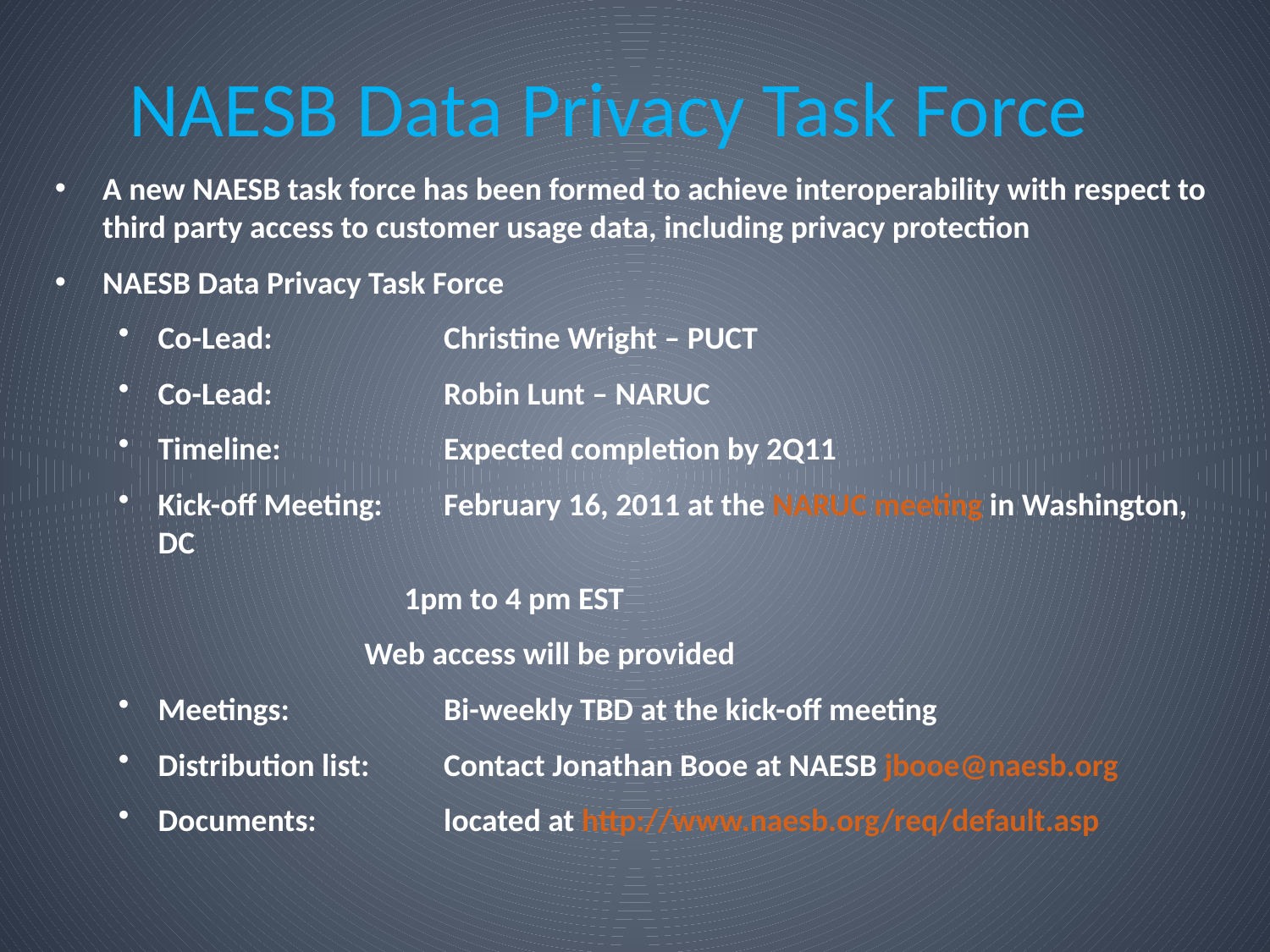

NAESB Data Privacy Task Force
A new NAESB task force has been formed to achieve interoperability with respect to third party access to customer usage data, including privacy protection
NAESB Data Privacy Task Force
Co-Lead:	Christine Wright – PUCT
Co-Lead:	Robin Lunt – NARUC
Timeline:	Expected completion by 2Q11
Kick-off Meeting:	February 16, 2011 at the NARUC meeting in Washington, DC
		1pm to 4 pm EST
		Web access will be provided
Meetings:	Bi-weekly TBD at the kick-off meeting
Distribution list:	Contact Jonathan Booe at NAESB jbooe@naesb.org
Documents:	located at http://www.naesb.org/req/default.asp